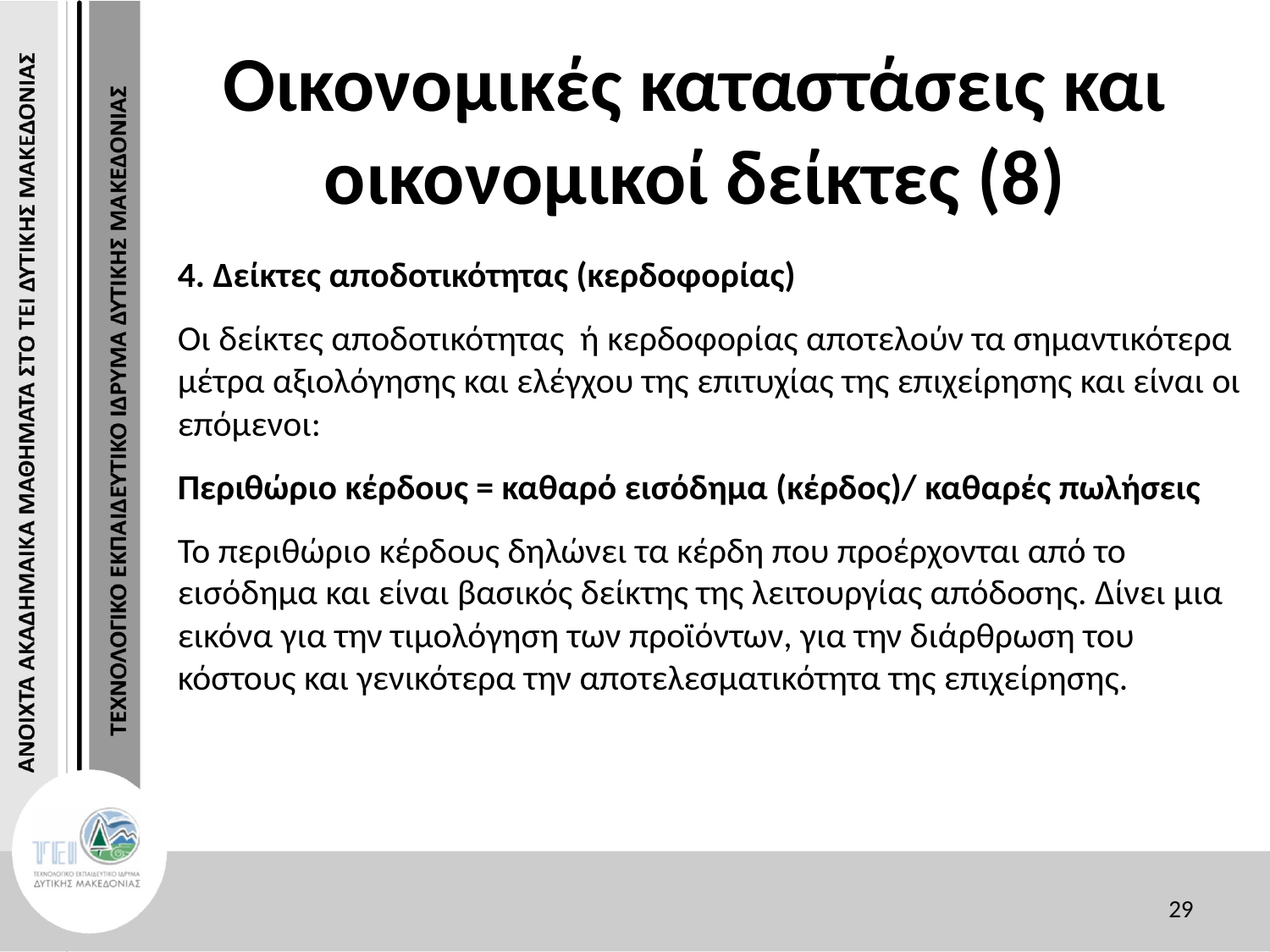

# Οικονομικές καταστάσεις και οικονομικοί δείκτες (8)
4. Δείκτες αποδοτικότητας (κερδοφορίας)
Οι δείκτες αποδοτικότητας  ή κερδοφορίας αποτελούν τα σημαντικότερα μέτρα αξιολόγησης και ελέγχου της επιτυχίας της επιχείρησης και είναι οι επόμενοι:
Περιθώριο κέρδους = καθαρό εισόδημα (κέρδος)/ καθαρές πωλήσεις
Το περιθώριο κέρδους δηλώνει τα κέρδη που προέρχονται από το εισόδημα και είναι βασικός δείκτης της λειτουργίας απόδοσης. Δίνει μια εικόνα για την τιμολόγηση των προϊόντων, για την διάρθρωση του κόστους και γενικότερα την αποτελεσματικότητα της επιχείρησης.
29